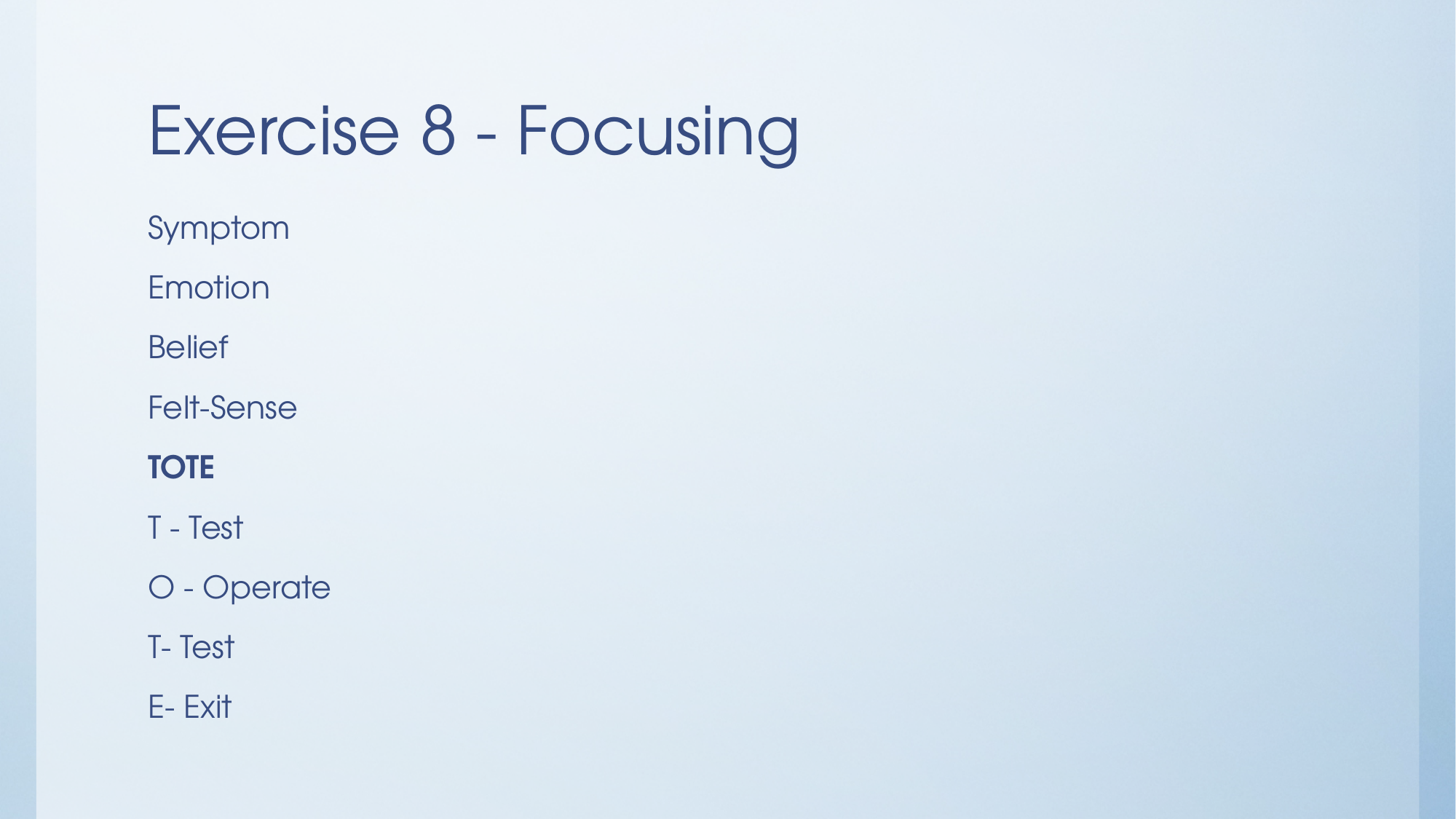

# Exercise 8 - Focusing
Symptom
Emotion
Belief
Felt-Sense
TOTE
T - Test
O - Operate
T- Test
E- Exit